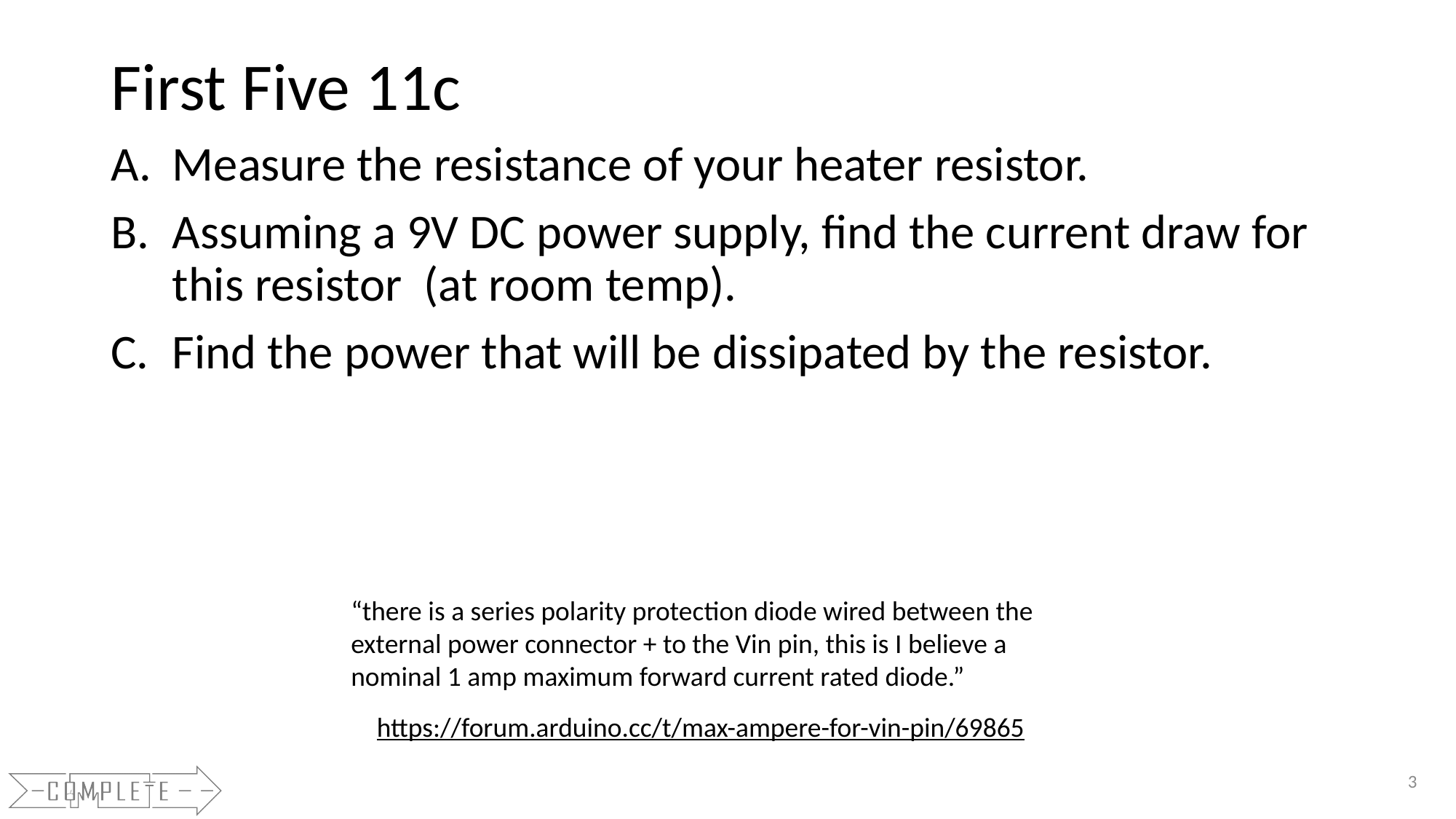

# First Five 11c
Measure the resistance of your heater resistor.
Assuming a 9V DC power supply, find the current draw for this resistor  (at room temp).
Find the power that will be dissipated by the resistor.

“there is a series polarity protection diode wired between the external power connector + to the Vin pin, this is I believe a nominal 1 amp maximum forward current rated diode.”
https://forum.arduino.cc/t/max-ampere-for-vin-pin/69865
3